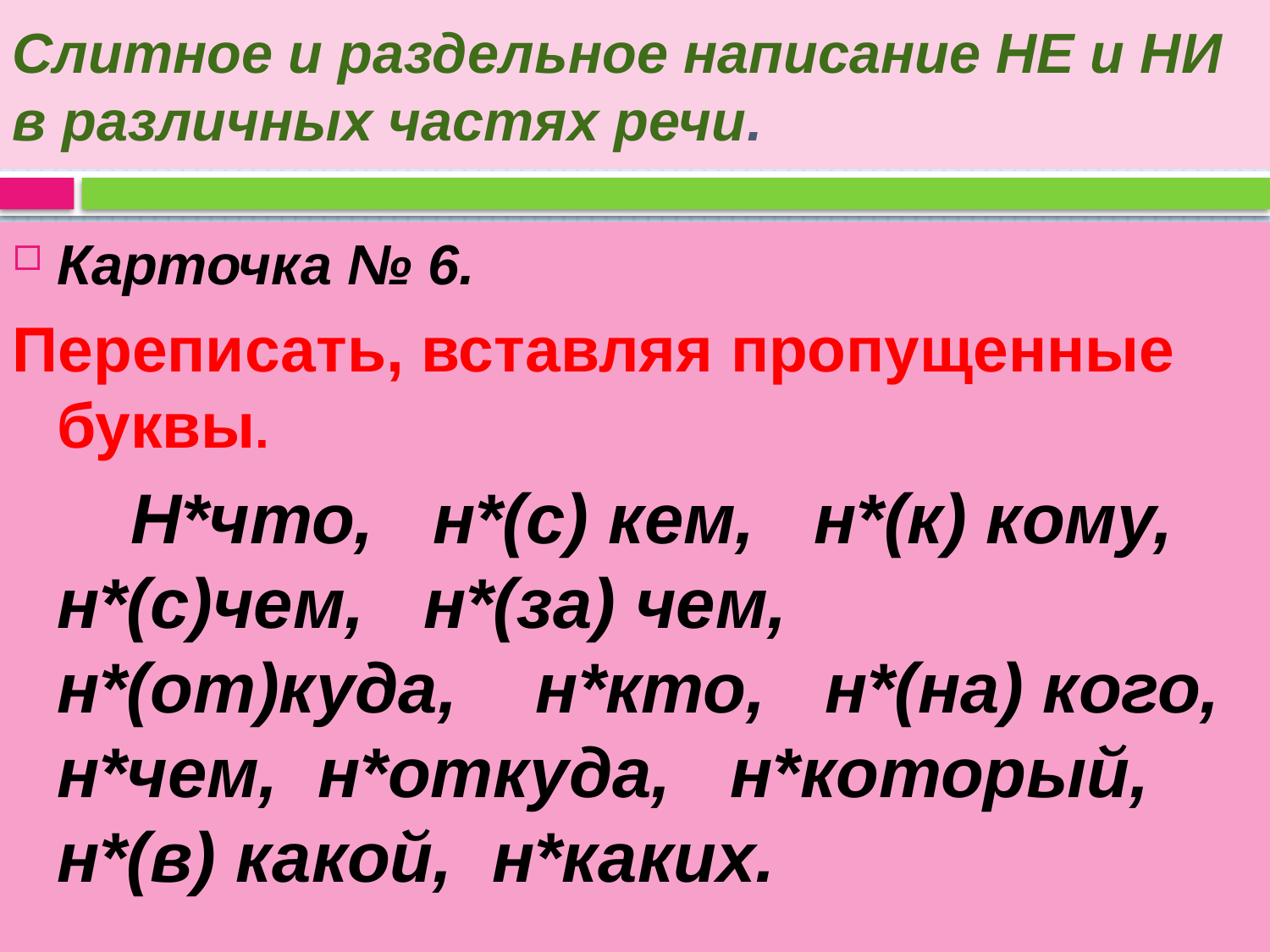

# Слитное и раздельное написание НЕ и НИ в различных частях речи.
Карточка № 6.
Переписать, вставляя пропущенные буквы.
      Н*что,   н*(с) кем,   н*(к) кому,   н*(с)чем,   н*(за) чем,    н*(от)куда,    н*кто,   н*(на) кого,  н*чем,  н*откуда,   н*который,   н*(в) какой,  н*каких.